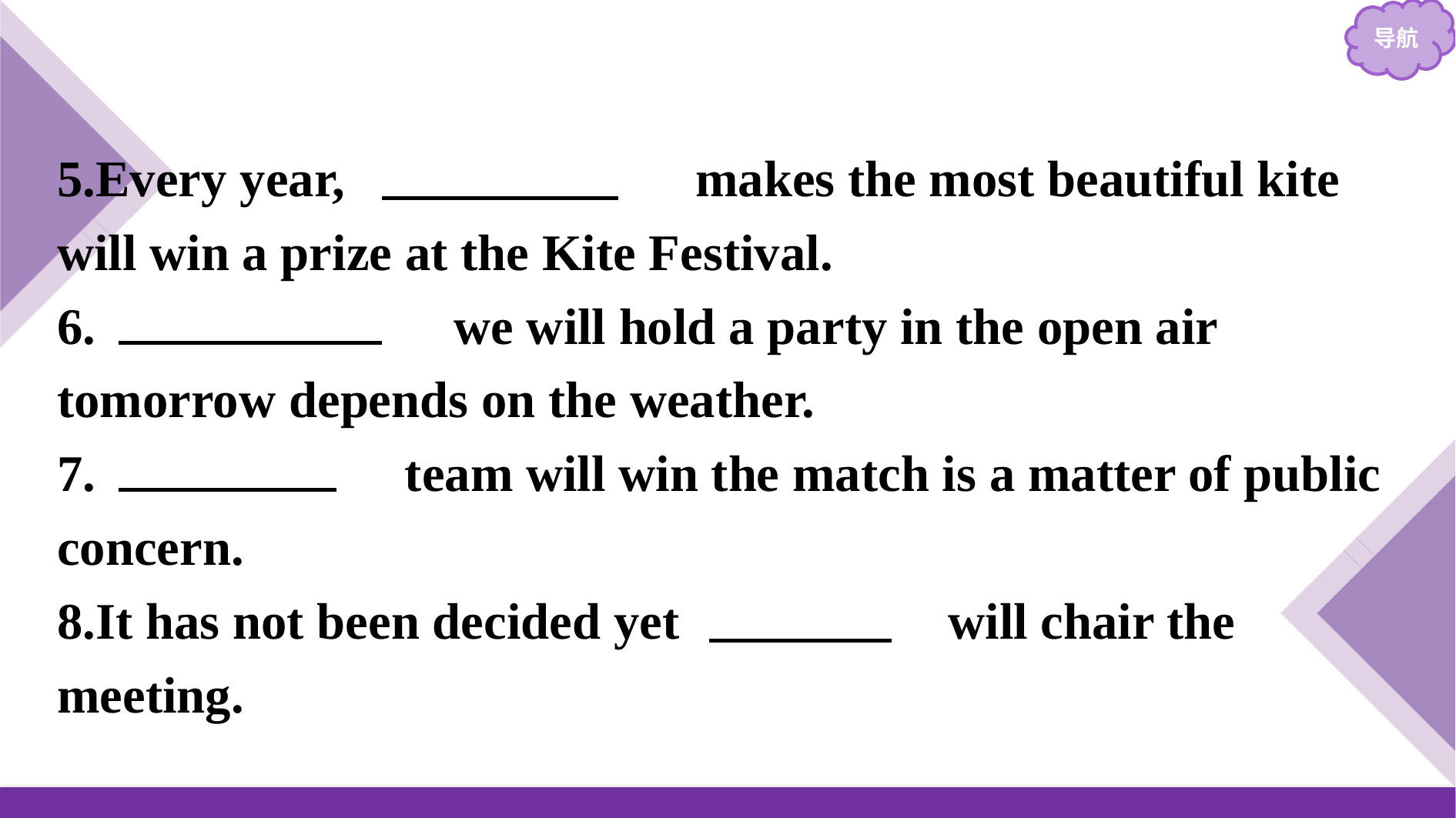

5.Every year,　whoever　 makes the most beautiful kite will win a prize at the Kite Festival.
6.　Whether　 we will hold a party in the open air tomorrow depends on the weather.
7.　Which　 team will win the match is a matter of public concern.
8.It has not been decided yet 　who　 will chair the meeting.